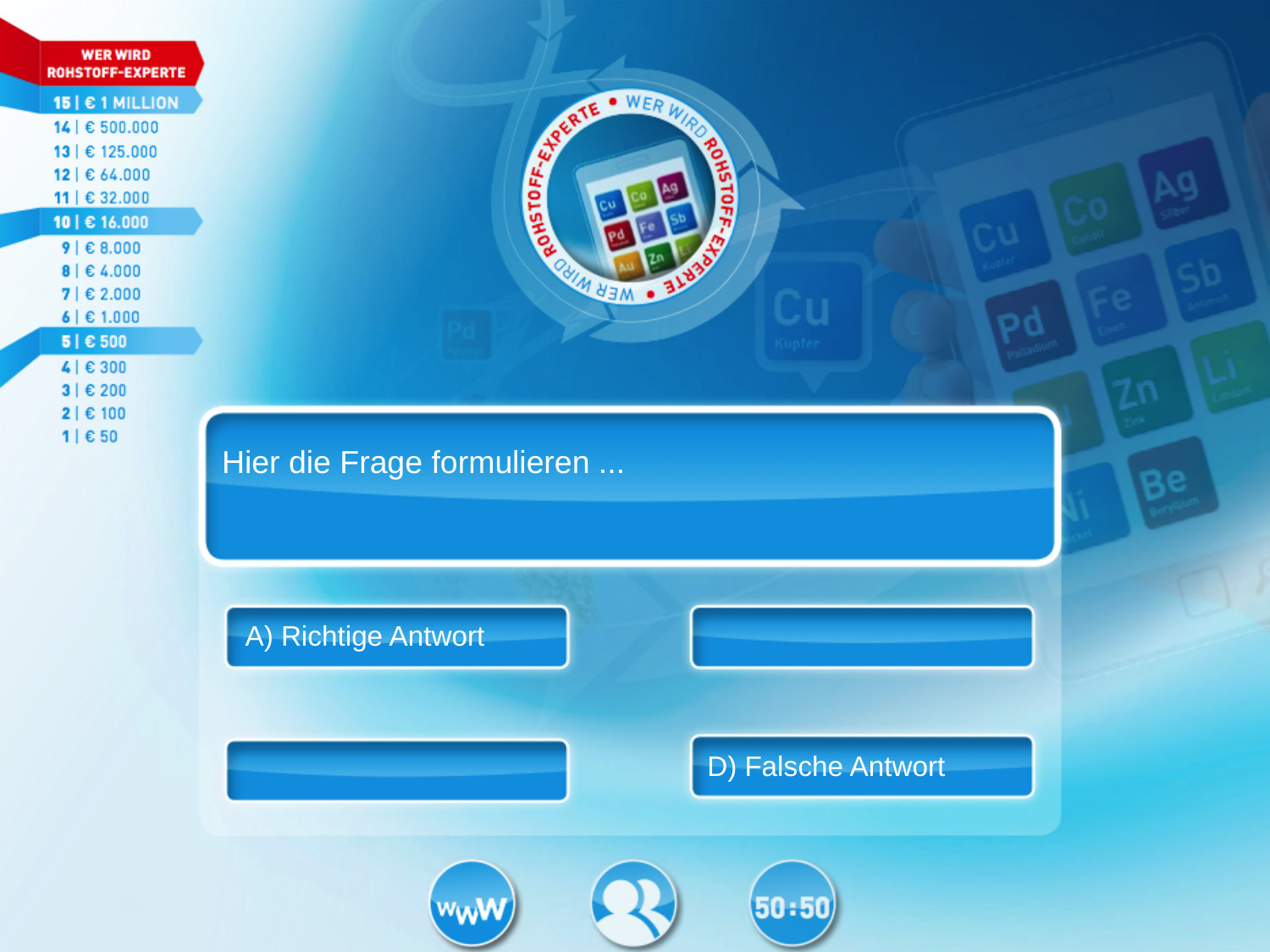

Hier die Frage formulieren ...
A) Richtige Antwort
D) Falsche Antwort